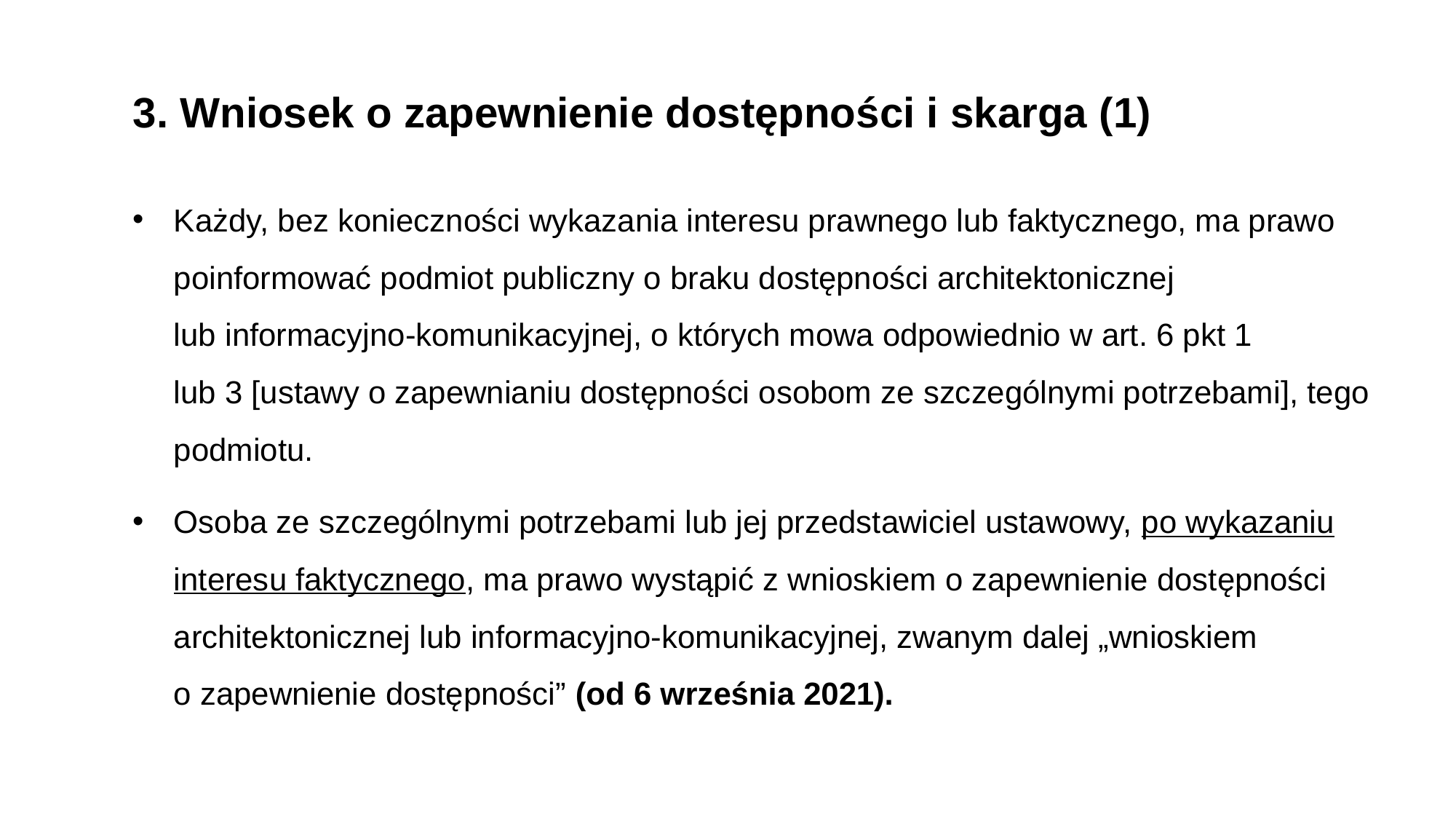

# 3. Wniosek o zapewnienie dostępności i skarga (1)
Każdy, bez konieczności wykazania interesu prawnego lub faktycznego, ma prawo poinformować podmiot publiczny o braku dostępności architektonicznej
lub informacyjno-komunikacyjnej, o których mowa odpowiednio w art. 6 pkt 1
lub 3 [ustawy o zapewnianiu dostępności osobom ze szczególnymi potrzebami], tego podmiotu.
Osoba ze szczególnymi potrzebami lub jej przedstawiciel ustawowy, po wykazaniu interesu faktycznego, ma prawo wystąpić z wnioskiem o zapewnienie dostępności architektonicznej lub informacyjno-komunikacyjnej, zwanym dalej „wnioskiem
o zapewnienie dostępności” (od 6 września 2021).